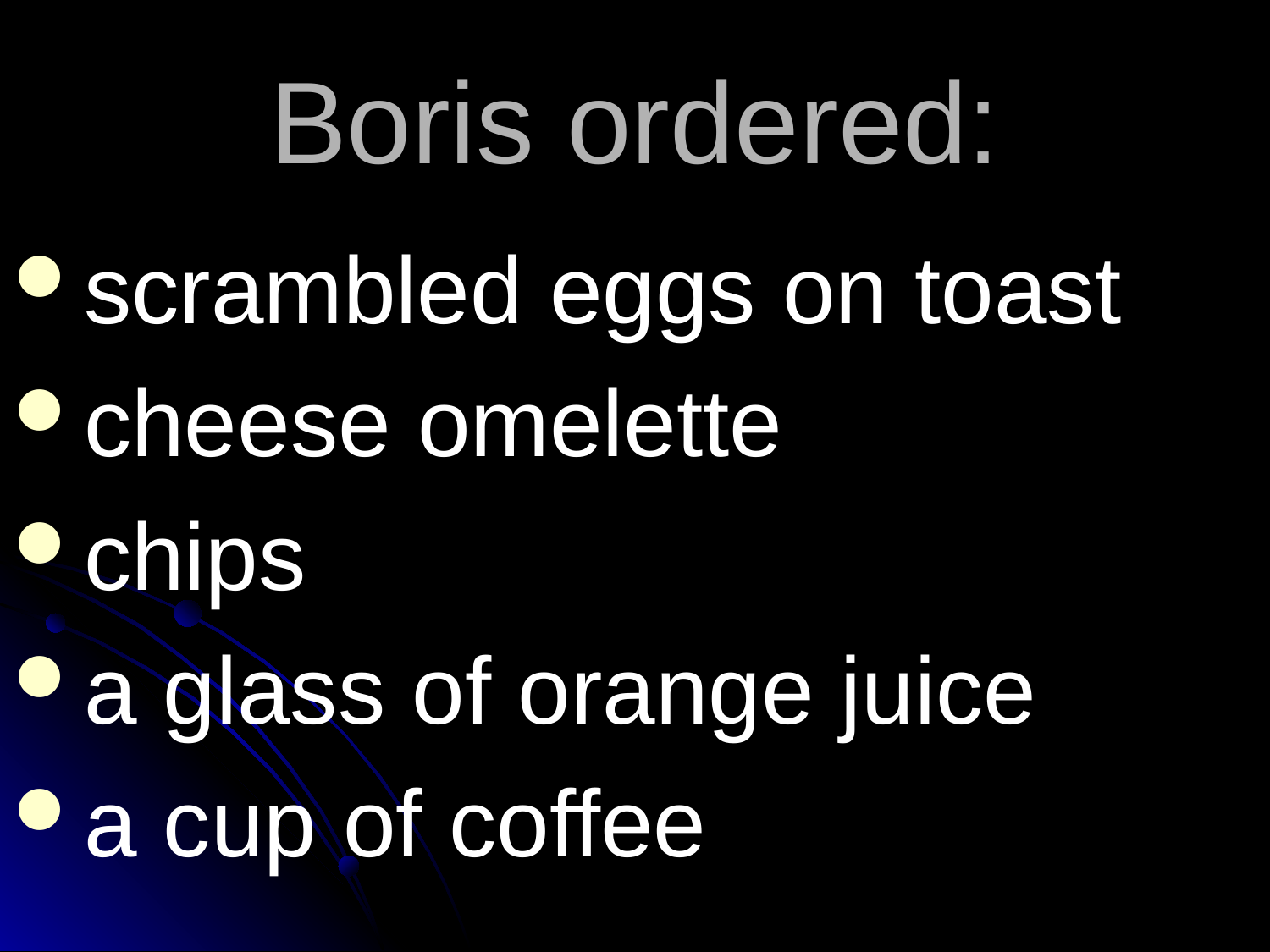

# Boris ordered:
scrambled eggs on toast
cheese omelette
chips
a glass of orange juice
a cup of coffee